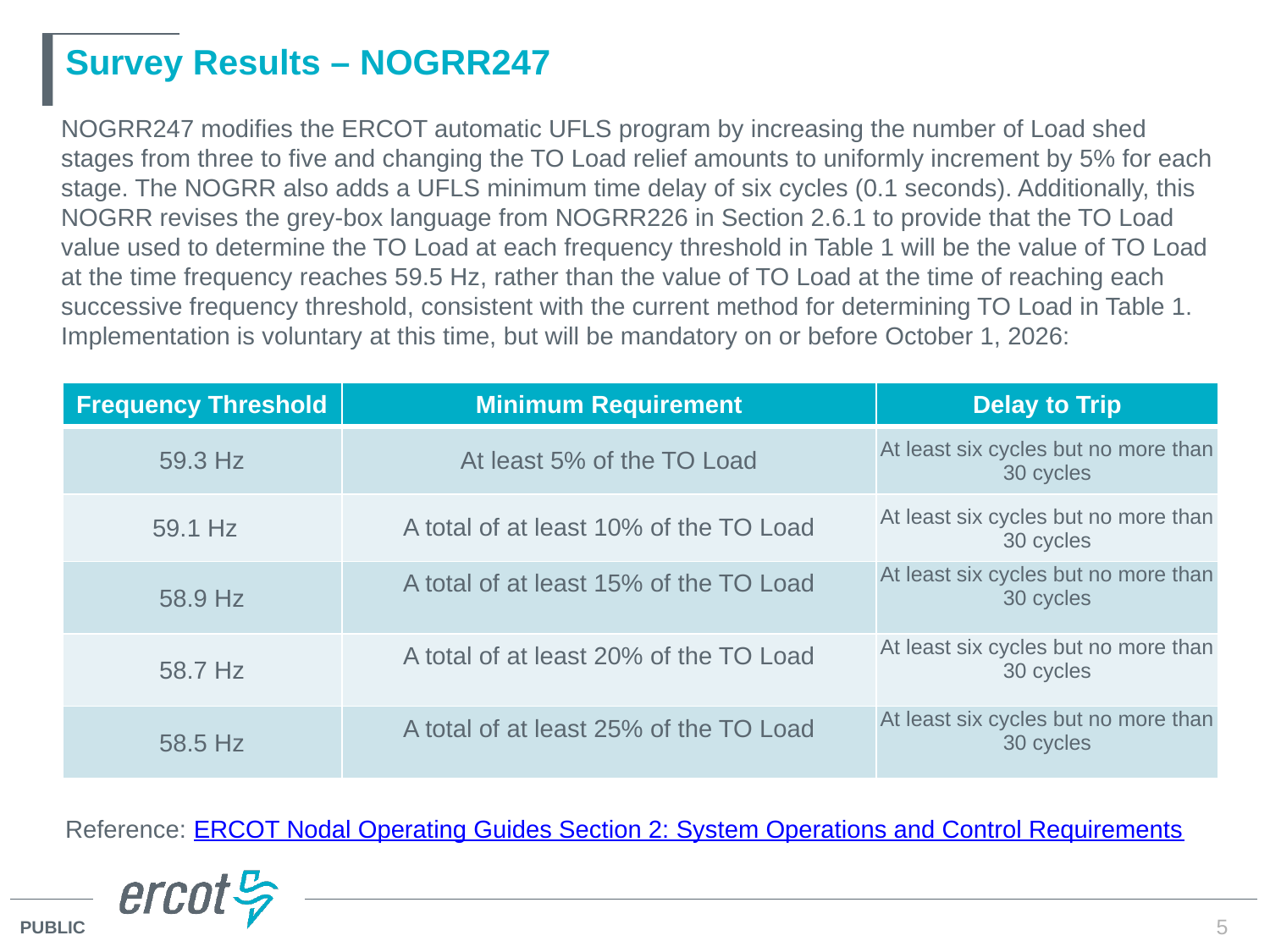

# Survey Results – NOGRR247
NOGRR247 modifies the ERCOT automatic UFLS program by increasing the number of Load shed stages from three to five and changing the TO Load relief amounts to uniformly increment by 5% for each stage. The NOGRR also adds a UFLS minimum time delay of six cycles (0.1 seconds). Additionally, this NOGRR revises the grey-box language from NOGRR226 in Section 2.6.1 to provide that the TO Load value used to determine the TO Load at each frequency threshold in Table 1 will be the value of TO Load at the time frequency reaches 59.5 Hz, rather than the value of TO Load at the time of reaching each successive frequency threshold, consistent with the current method for determining TO Load in Table 1. Implementation is voluntary at this time, but will be mandatory on or before October 1, 2026:
| Frequency Threshold | Minimum Requirement | Delay to Trip |
| --- | --- | --- |
| 59.3 Hz | At least 5% of the TO Load | At least six cycles but no more than 30 cycles |
| 59.1 Hz | A total of at least 10% of the TO Load | At least six cycles but no more than 30 cycles |
| 58.9 Hz | A total of at least 15% of the TO Load | At least six cycles but no more than 30 cycles |
| 58.7 Hz | A total of at least 20% of the TO Load | At least six cycles but no more than 30 cycles |
| 58.5 Hz | A total of at least 25% of the TO Load | At least six cycles but no more than 30 cycles |

Reference: ERCOT Nodal Operating Guides Section 2: System Operations and Control Requirements
5